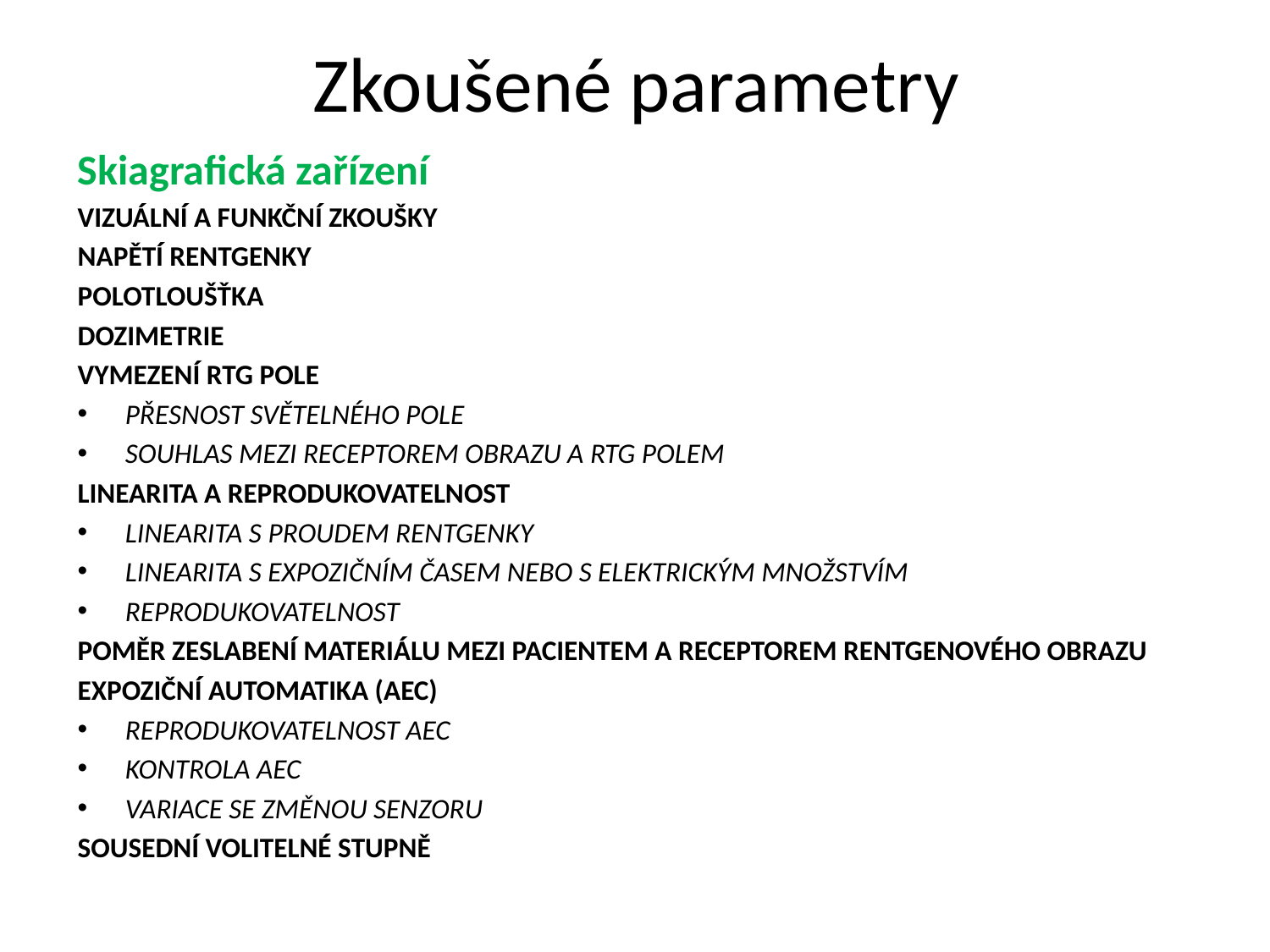

# Zkoušené parametry
Skiagrafická zařízení
Vizuální a funkční zkoušky
Napětí rentgenky
Polotloušťka
Dozimetrie
Vymezení rtg pole
Přesnost světelného pole
Souhlas mezi receptorem obrazu a rtg polem
Linearita a reprodukovatelnost
Linearita s proudem rentgenky
Linearita s expozičním časem nebo s elektrickým množstvím
Reprodukovatelnost
Poměr zeslabení materiálu mezi pacientem a receptorem rentgenového obrazu
Expoziční automatika (AEC)
Reprodukovatelnost AEC
Kontrola AEC
Variace se změnou senzoru
SOUSEDNÍ VOLITELNÉ STUPNĚ